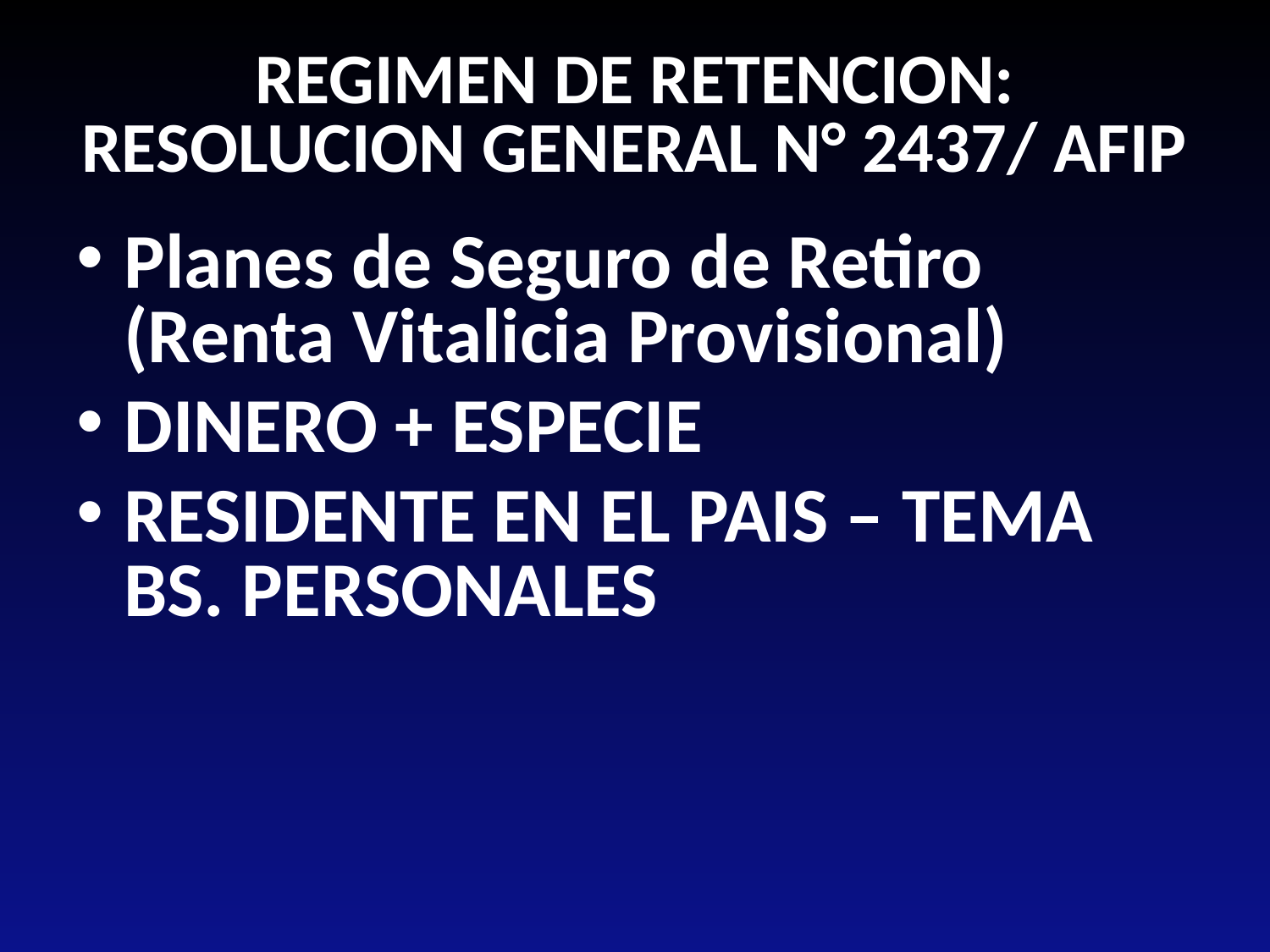

# REGIMEN DE RETENCION: RESOLUCION GENERAL N° 2437/ AFIP
Planes de Seguro de Retiro (Renta Vitalicia Provisional)
DINERO + ESPECIE
RESIDENTE EN EL PAIS – TEMA BS. PERSONALES